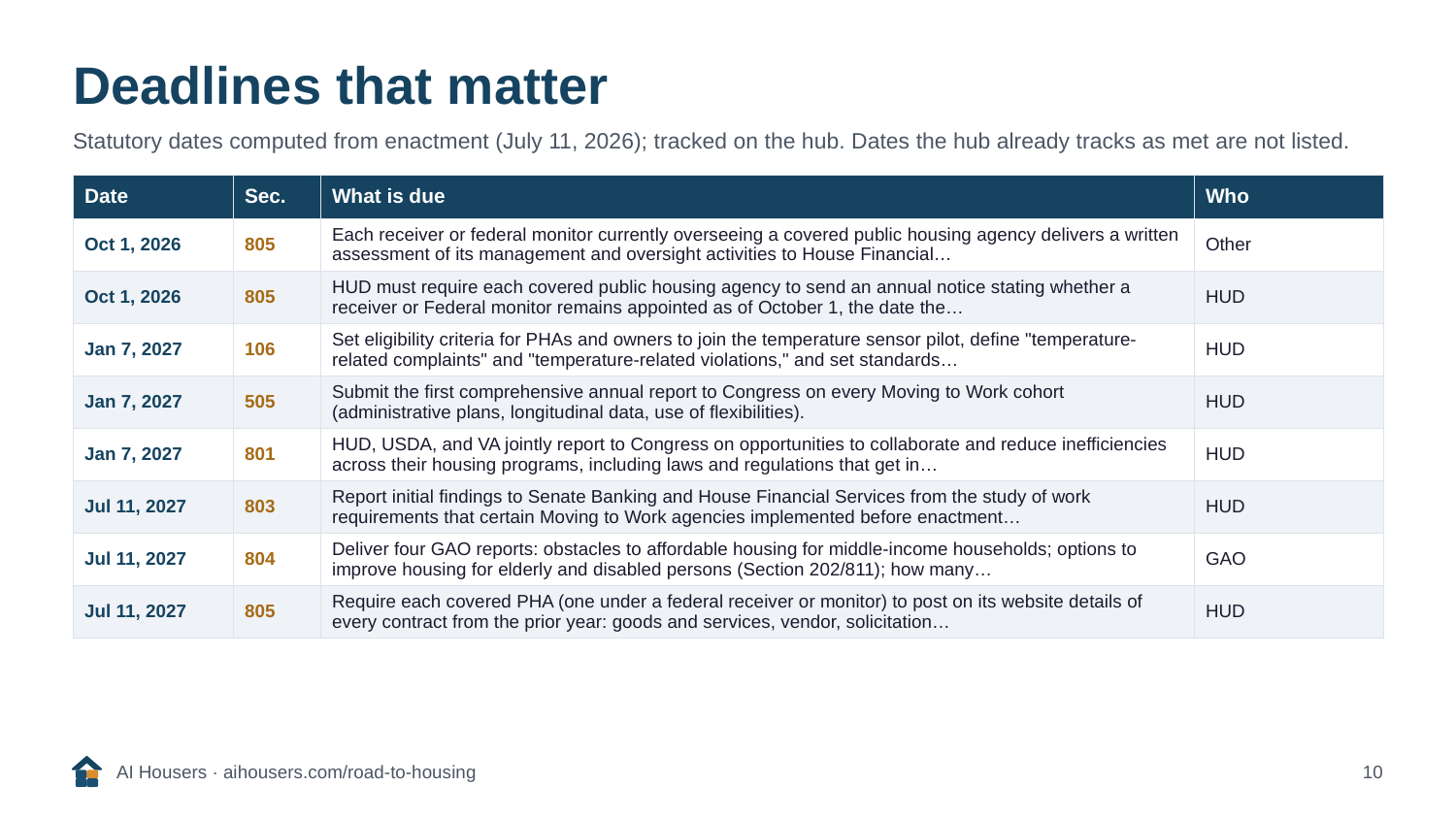

Deadlines that matter
Statutory dates computed from enactment (July 11, 2026); tracked on the hub. Dates the hub already tracks as met are not listed.
| Date | Sec. | What is due | Who |
| --- | --- | --- | --- |
| Oct 1, 2026 | 805 | Each receiver or federal monitor currently overseeing a covered public housing agency delivers a written assessment of its management and oversight activities to House Financial… | Other |
| Oct 1, 2026 | 805 | HUD must require each covered public housing agency to send an annual notice stating whether a receiver or Federal monitor remains appointed as of October 1, the date the… | HUD |
| Jan 7, 2027 | 106 | Set eligibility criteria for PHAs and owners to join the temperature sensor pilot, define "temperature-related complaints" and "temperature-related violations," and set standards… | HUD |
| Jan 7, 2027 | 505 | Submit the first comprehensive annual report to Congress on every Moving to Work cohort (administrative plans, longitudinal data, use of flexibilities). | HUD |
| Jan 7, 2027 | 801 | HUD, USDA, and VA jointly report to Congress on opportunities to collaborate and reduce inefficiencies across their housing programs, including laws and regulations that get in… | HUD |
| Jul 11, 2027 | 803 | Report initial findings to Senate Banking and House Financial Services from the study of work requirements that certain Moving to Work agencies implemented before enactment… | HUD |
| Jul 11, 2027 | 804 | Deliver four GAO reports: obstacles to affordable housing for middle-income households; options to improve housing for elderly and disabled persons (Section 202/811); how many… | GAO |
| Jul 11, 2027 | 805 | Require each covered PHA (one under a federal receiver or monitor) to post on its website details of every contract from the prior year: goods and services, vendor, solicitation… | HUD |
AI Housers · aihousers.com/road-to-housing
10